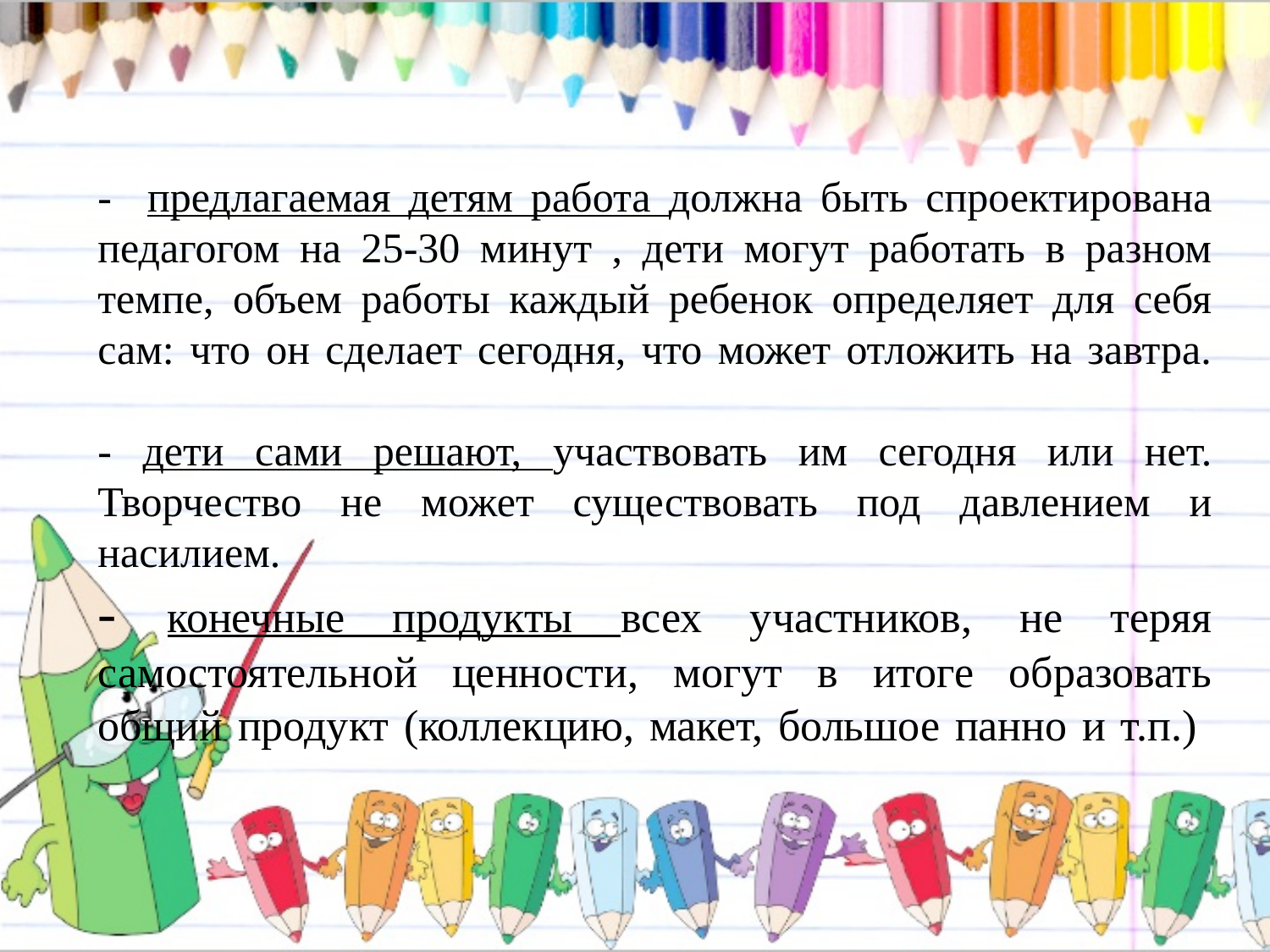

# -  предлагаемая детям работа должна быть спроектирована педагогом на 25-30 минут , дети могут работать в разном темпе, объем работы каждый ребенок определяет для себя сам: что он сделает сегодня, что может отложить на завтра. - дети сами решают, участвовать им сегодня или нет. Творчество не может существовать под давлением и насилием. - конечные продукты всех участников, не теряя самостоятельной ценности, могут в итоге образовать общий продукт (коллекцию, макет, большое панно и т.п.)